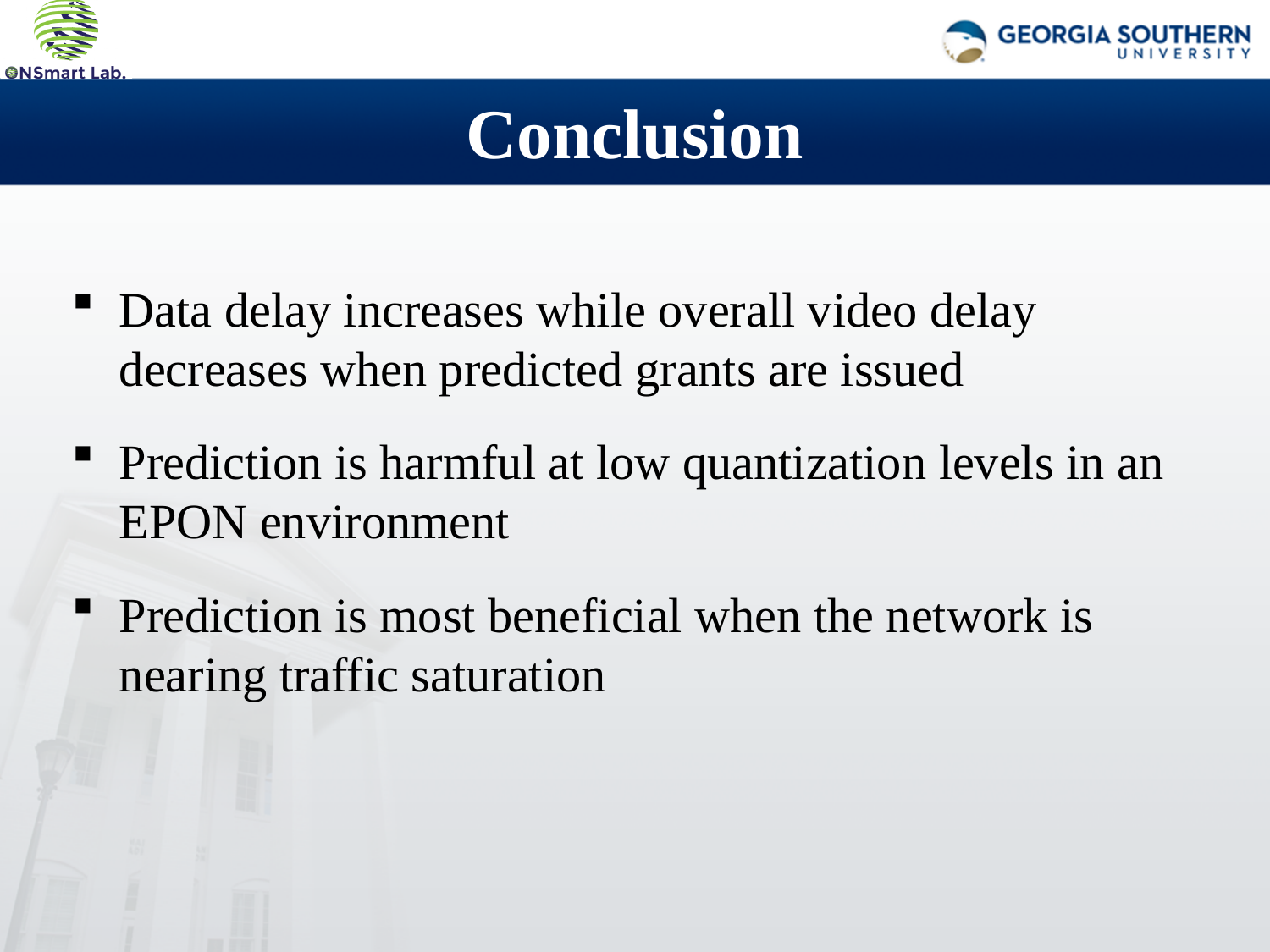

# Conclusion
Data delay increases while overall video delay decreases when predicted grants are issued

Prediction is harmful at low quantization levels in an EPON environment

Prediction is most beneficial when the network is nearing traffic saturation